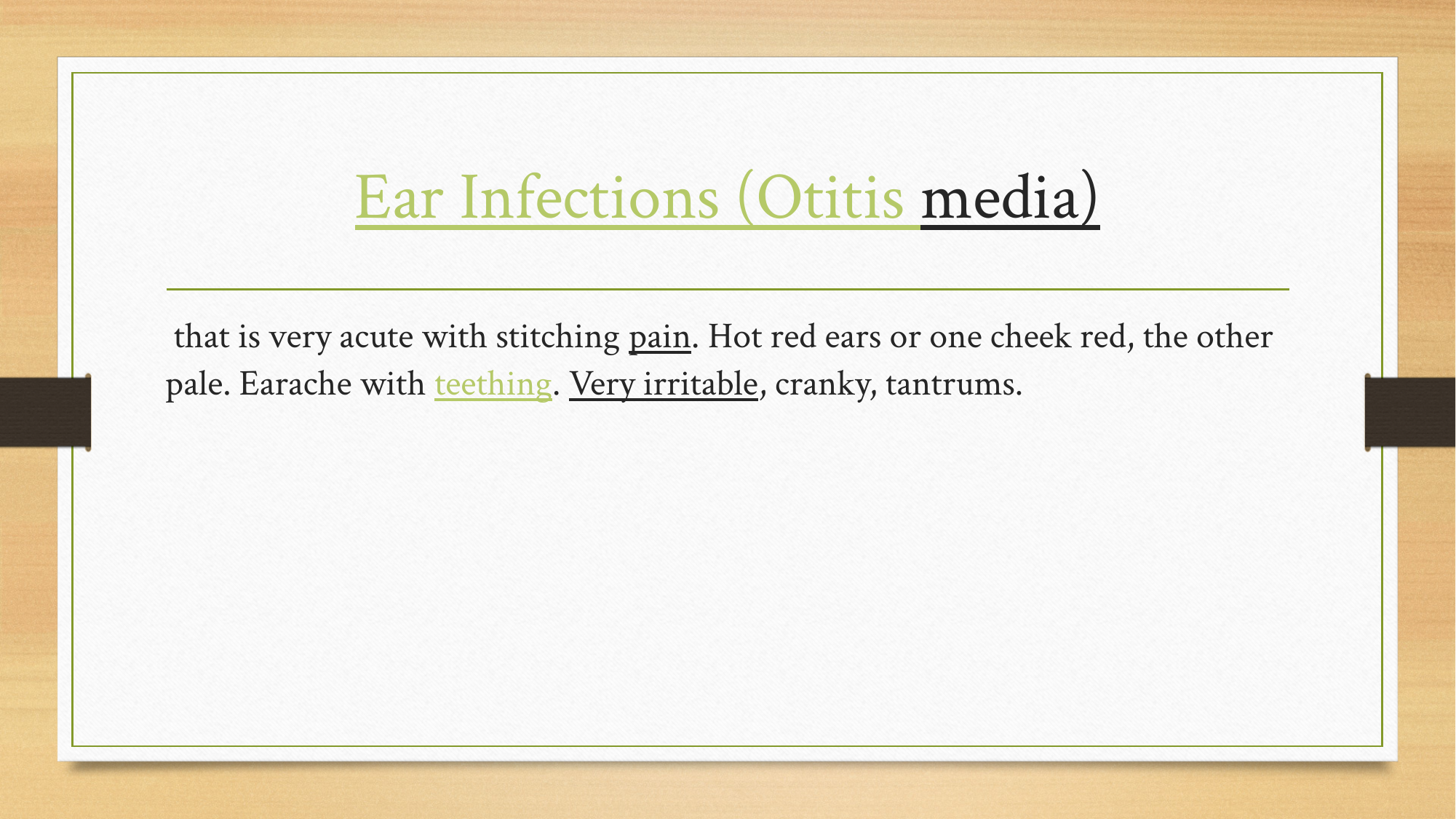

# Ear Infections (Otitis media)
 that is very acute with stitching pain. Hot red ears or one cheek red, the other pale. Earache with teething. Very irritable, cranky, tantrums.